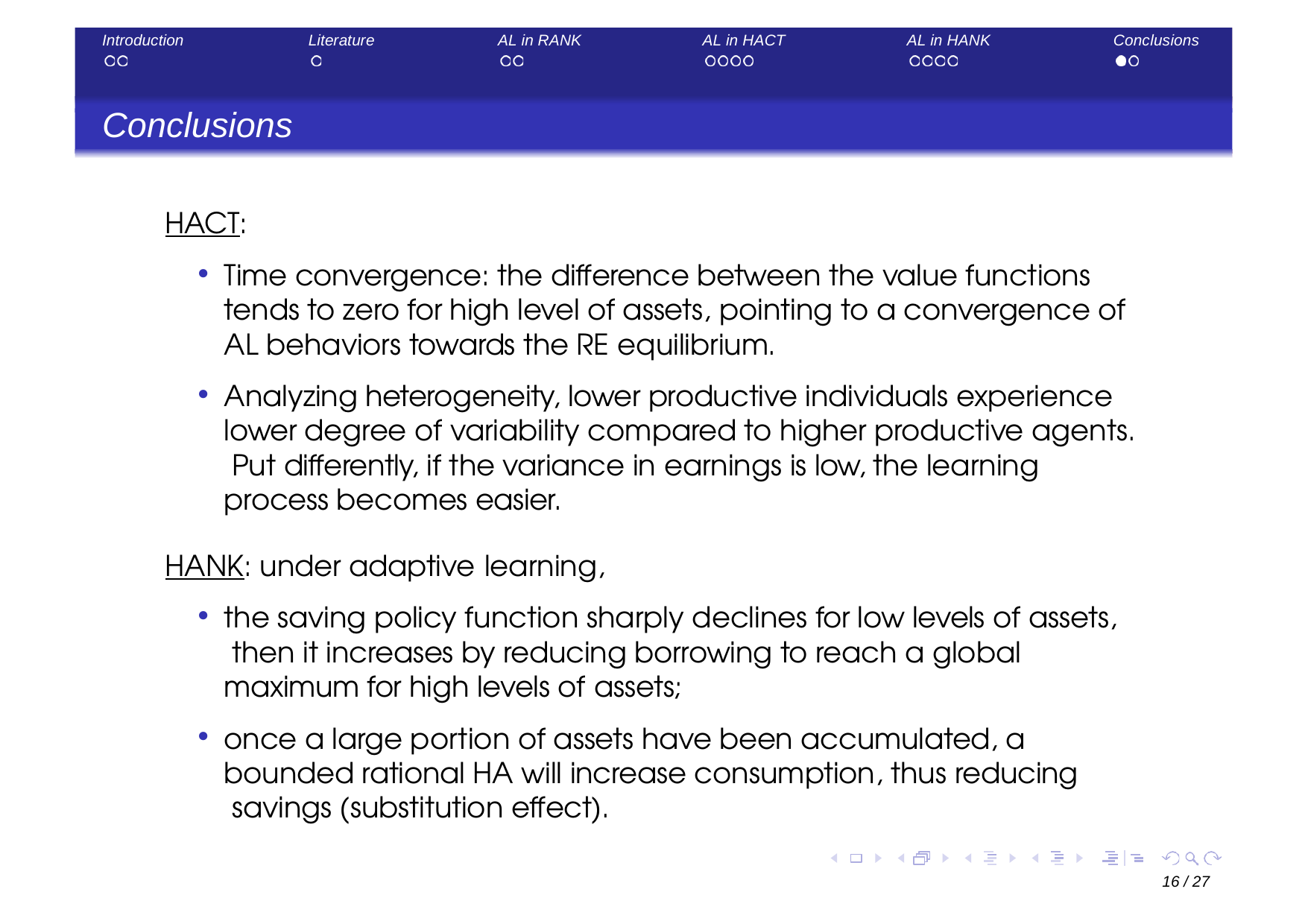

Introduction
Literature
AL in RANK
AL in HACT
AL in HANK
Conclusions

Conclusions

HACT:
Time convergence: the difference between the value functions  tends to zero for high level of assets, pointing to a convergence of  AL behaviors towards the RE equilibrium.
Analyzing heterogeneity, lower productive individuals experience  lower degree of variability compared to higher productive agents.  Put differently, if the variance in earnings is low, the learning  process becomes easier.

HANK: under adaptive learning,
the saving policy function sharply declines for low levels of assets,  then it increases by reducing borrowing to reach a global  maximum for high levels of assets;
once a large portion of assets have been accumulated, a  bounded rational HA will increase consumption, thus reducing  savings (substitution effect).
16 / 27